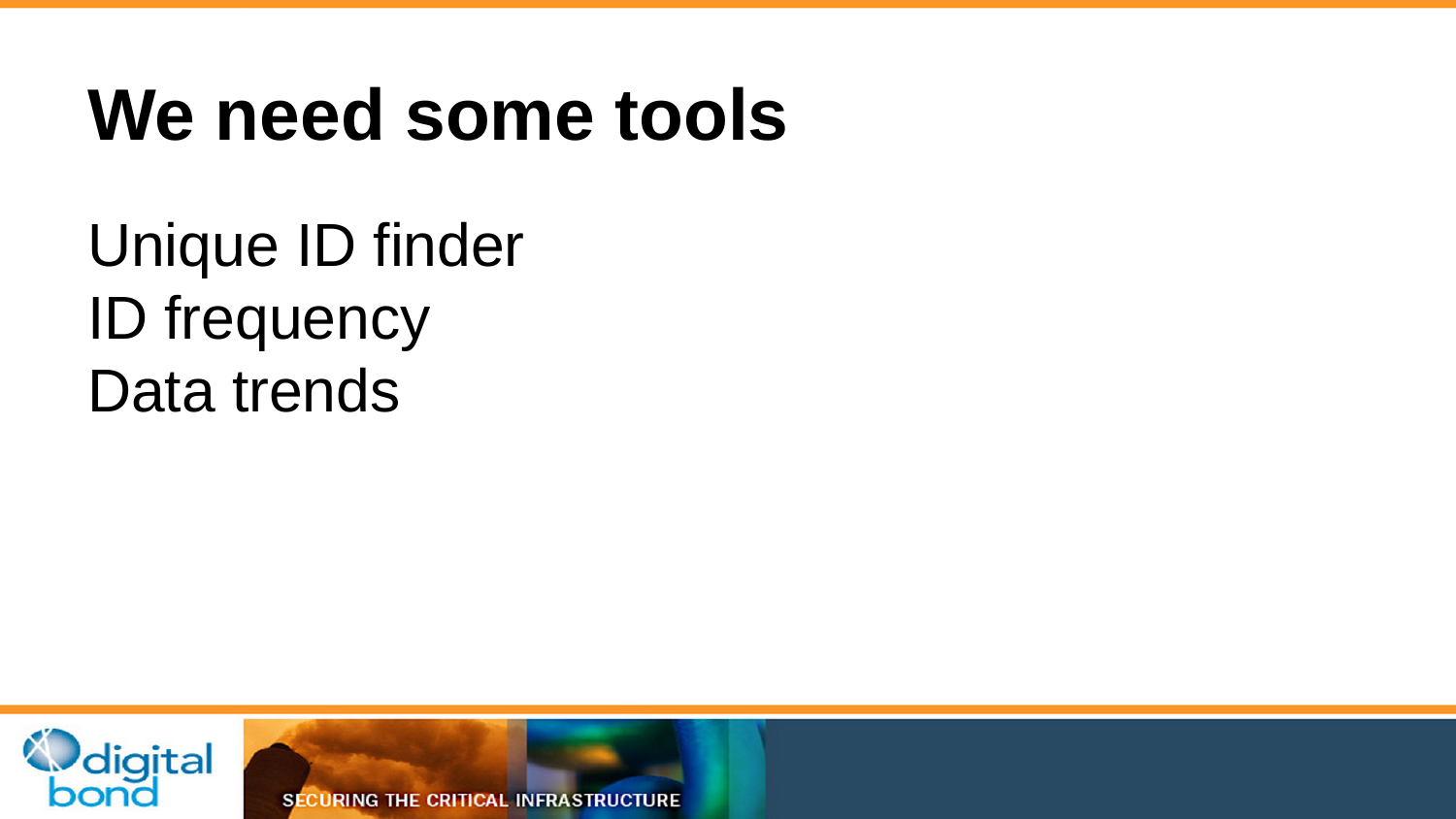

# We need some tools
Unique ID finder
ID frequency
Data trends